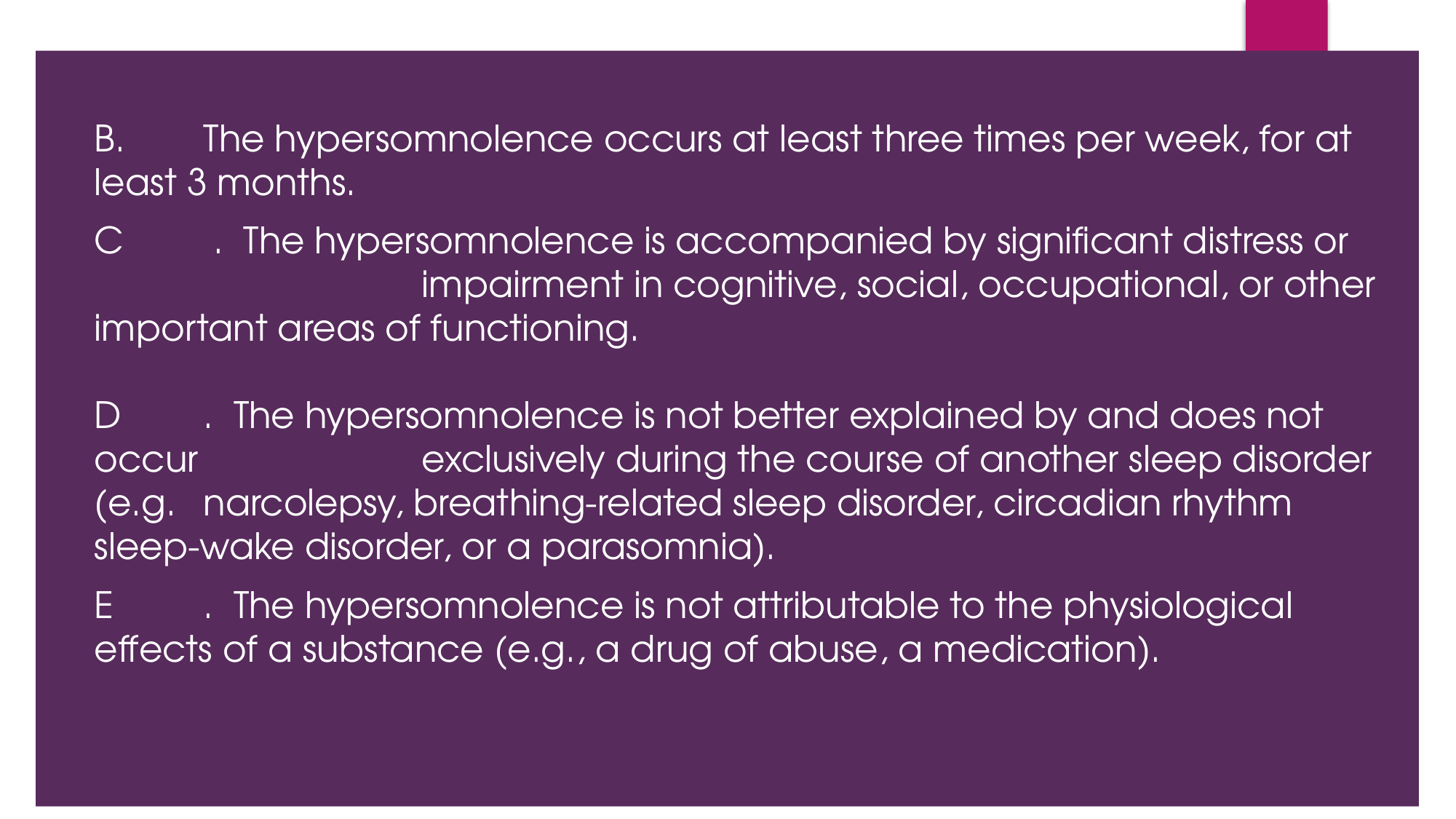

B. 	The hypersomnolence occurs at least three times per week, for at least 3 months.
C	 .  The hypersomnolence is accompanied by significant distress or 				impairment in cognitive, social, occupational, or other important areas of functioning.
D	.  The hypersomnolence is not better explained by and does not occur 		exclusively during the course of another sleep disorder (e.g.	narcolepsy, breathing-related sleep disorder, circadian rhythm 	sleep-wake disorder, or a parasomnia).
E	.  The hypersomnolence is not attributable to the physiological effects of a substance (e.g., a drug of abuse, a medication).
#